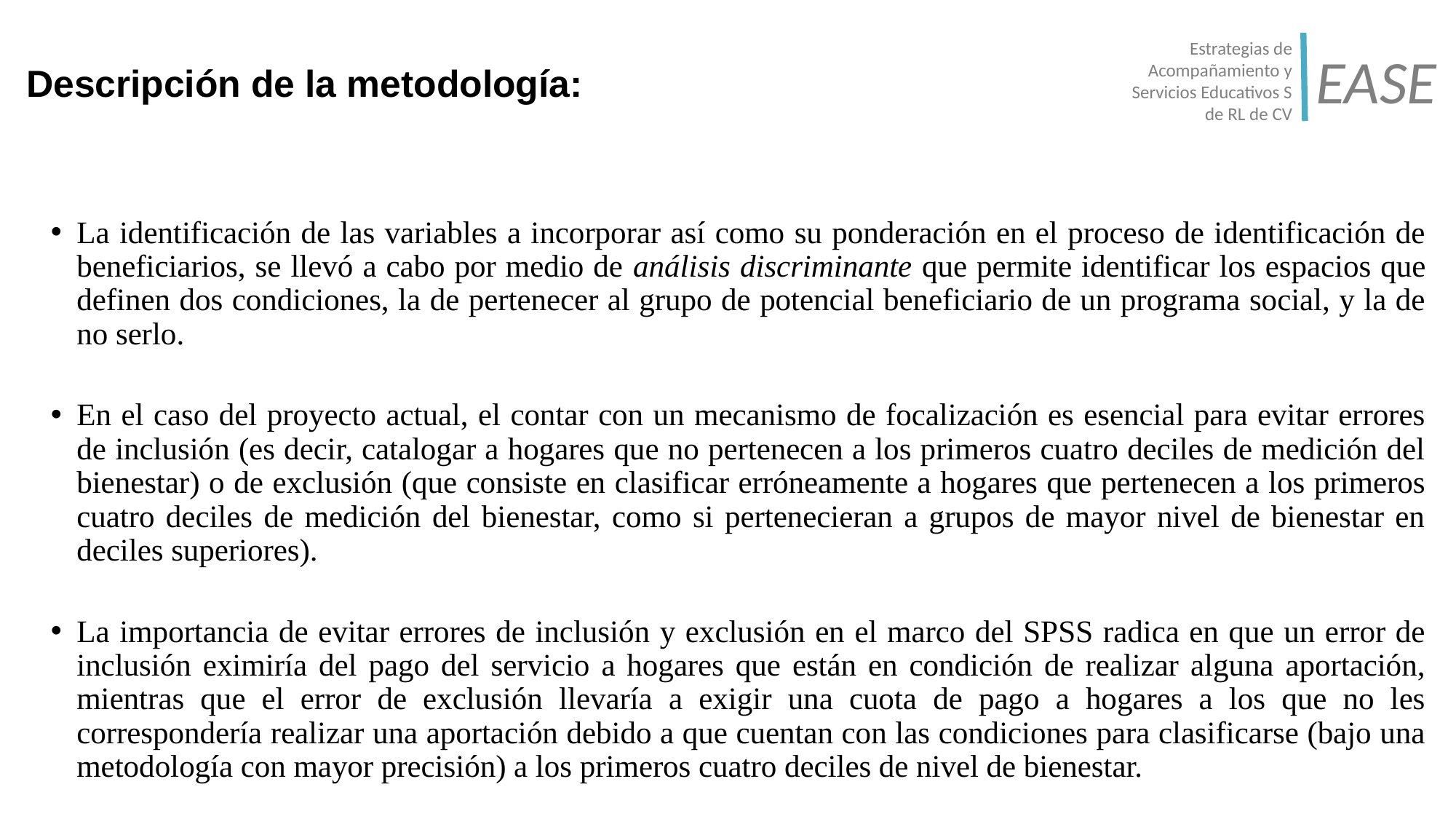

# Descripción de la metodología:
Estrategias de Acompañamiento y Servicios Educativos S de RL de CV

EASE

La identificación de las variables a incorporar así como su ponderación en el proceso de identificación de beneficiarios, se llevó a cabo por medio de análisis discriminante que permite identificar los espacios que definen dos condiciones, la de pertenecer al grupo de potencial beneficiario de un programa social, y la de no serlo.

En el caso del proyecto actual, el contar con un mecanismo de focalización es esencial para evitar errores de inclusión (es decir, catalogar a hogares que no pertenecen a los primeros cuatro deciles de medición del bienestar) o de exclusión (que consiste en clasificar erróneamente a hogares que pertenecen a los primeros cuatro deciles de medición del bienestar, como si pertenecieran a grupos de mayor nivel de bienestar en deciles superiores).

La importancia de evitar errores de inclusión y exclusión en el marco del SPSS radica en que un error de inclusión eximiría del pago del servicio a hogares que están en condición de realizar alguna aportación, mientras que el error de exclusión llevaría a exigir una cuota de pago a hogares a los que no les correspondería realizar una aportación debido a que cuentan con las condiciones para clasificarse (bajo una metodología con mayor precisión) a los primeros cuatro deciles de nivel de bienestar.